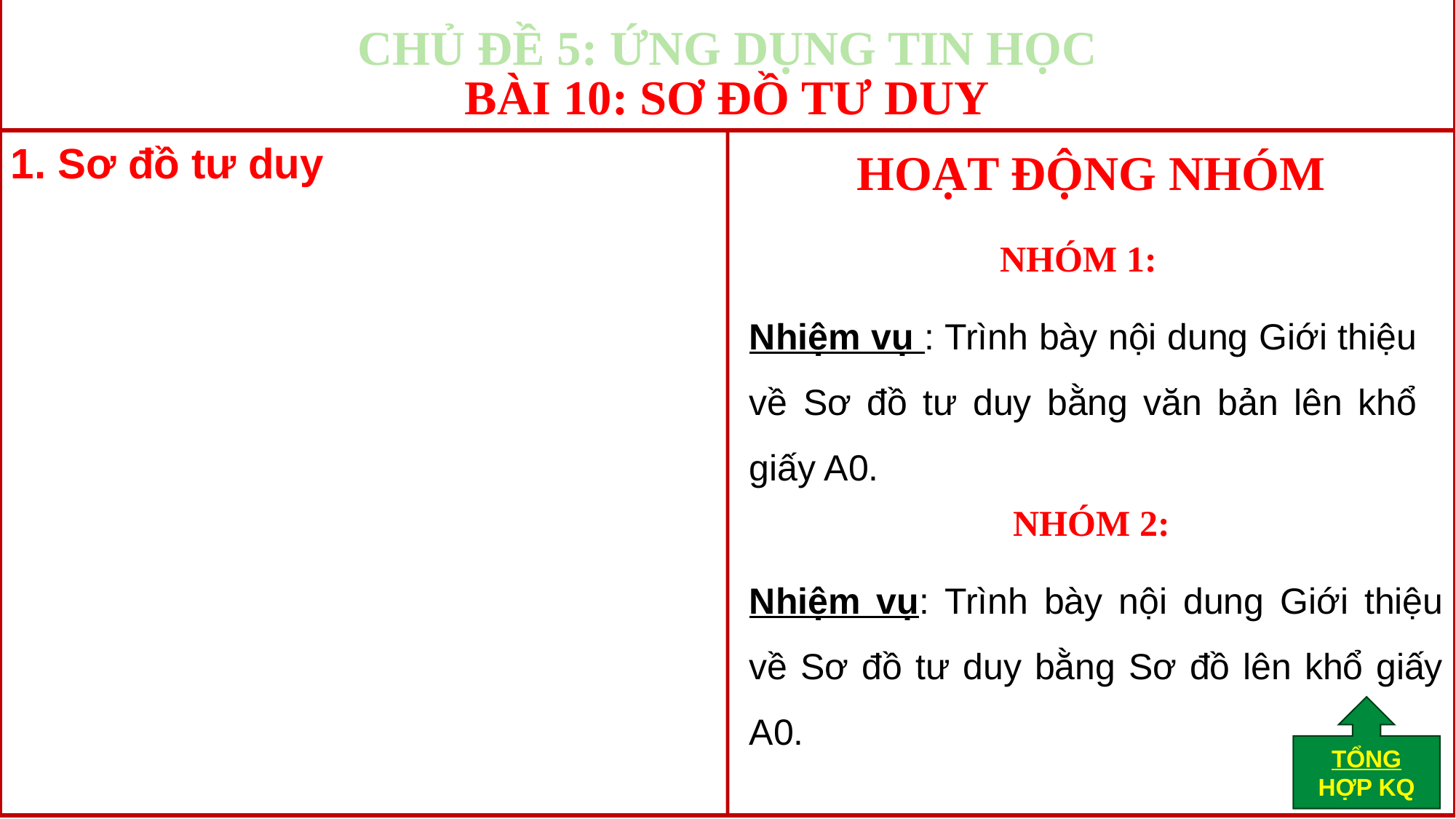

CHỦ ĐỀ 5: ỨNG DỤNG TIN HỌC
giao
BÀI 10: SƠ ĐỒ TƯ DUY
HOẠT ĐỘNG NHÓM
# 1. Sơ đồ tư duy
NHÓM 1:
Nhiệm vụ : Trình bày nội dung Giới thiệu về Sơ đồ tư duy bằng văn bản lên khổ giấy A0.
NHÓM 2:
Nhiệm vụ: Trình bày nội dung Giới thiệu về Sơ đồ tư duy bằng Sơ đồ lên khổ giấy A0.
TỔNG HỢP KQ